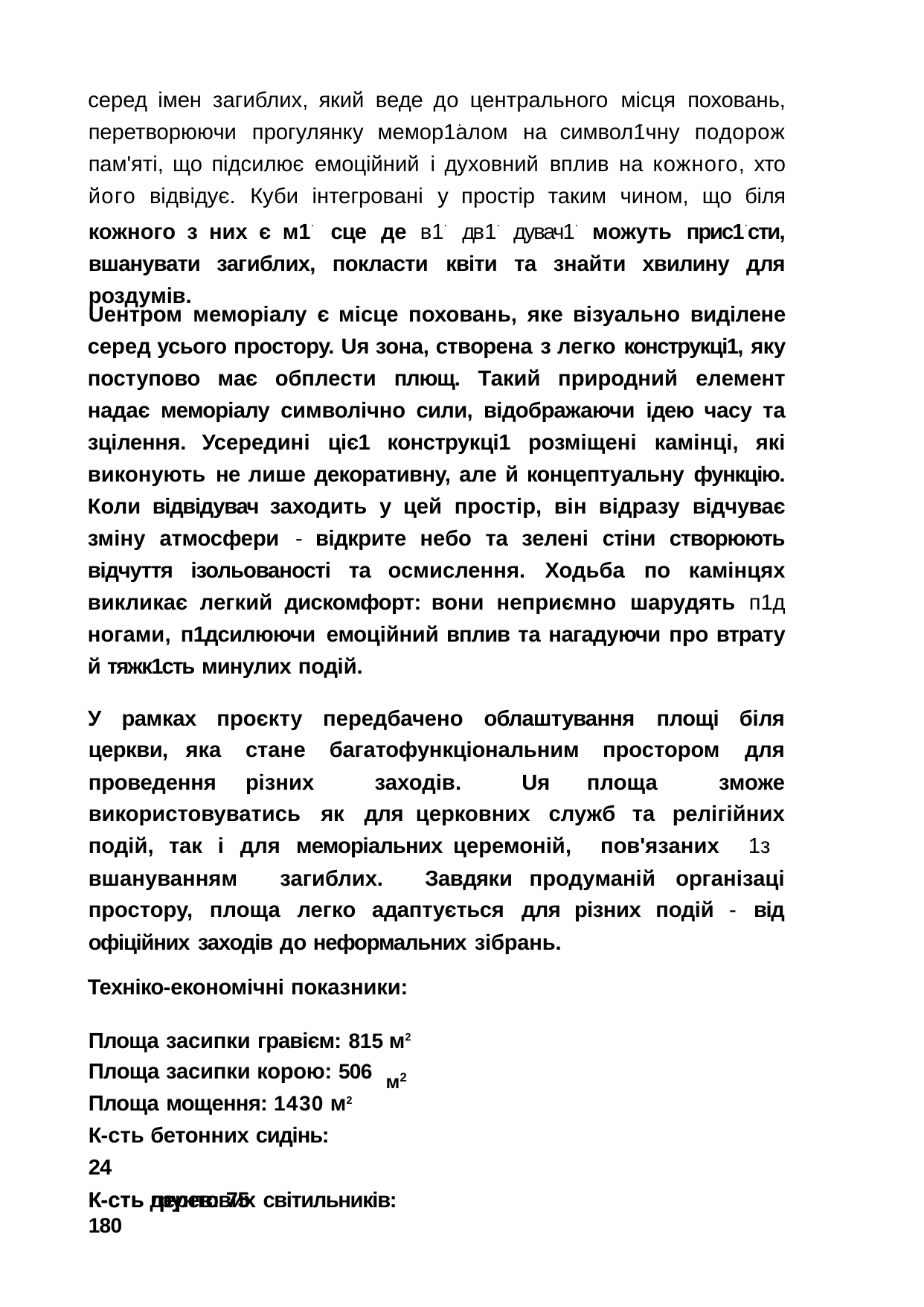

серед імен загиблих, який веде до центрального місця поховань, перетворюючи прогулянку мемор1алом на символ1чну подорож пам'яті, що підсилює емоційний і духовний вплив на кожного, хто його відвідує. Куби інтегровані у простір таким чином, що біля кожного з них є м1. сце де в1. дв1. дувач1. можуть прис1.сти, вшанувати загиблих, покласти квіти та знайти хвилину для роздумів.
.	.
Uентром меморіалу є місце поховань, яке візуально виділене серед усього простору. Uя зона, створена з легко конструкці1, яку поступово має обплести плющ. Такий природний елемент надає меморіалу символічно сили, відображаючи ідею часу та зцілення. Усередині ціє1 конструкці1 розміщені камінці, які виконують не лише декоративну, але й концептуальну функцію. Коли відвідувач заходить у цей простір, він відразу відчуває зміну атмосфери - відкрите небо та зелені стіни створюють відчуття ізольованості та осмислення. Ходьба по камінцях викликає легкий дискомфорт: вони неприємно шарудять п1д ногами, п1дсилюючи емоційний вплив та нагадуючи про втрату й тяжк1сть минулих подій.
У рамках проєкту передбачено облаштування площі біля церкви, яка стане багатофункціональним простором для проведення різних  заходів.  Uя площа  зможе використовуватись як для церковних служб та релігійних подій, так і для меморіальних церемоній,  пов'язаних  1з  вшануванням  загиблих.  Завдяки продуманій організаці простору, площа легко адаптується для різних подій - від офіційних заходів до неформальних зібрань.
Техніко-економічні показники:

Площа засипки гравієм: 815 м2
м2
Площа засипки корою: 506
Площа мощення: 1430 м2 К-сть бетонних сидінь: 24
К-сть дерев: 75
К-сть грунтових світильників: 180